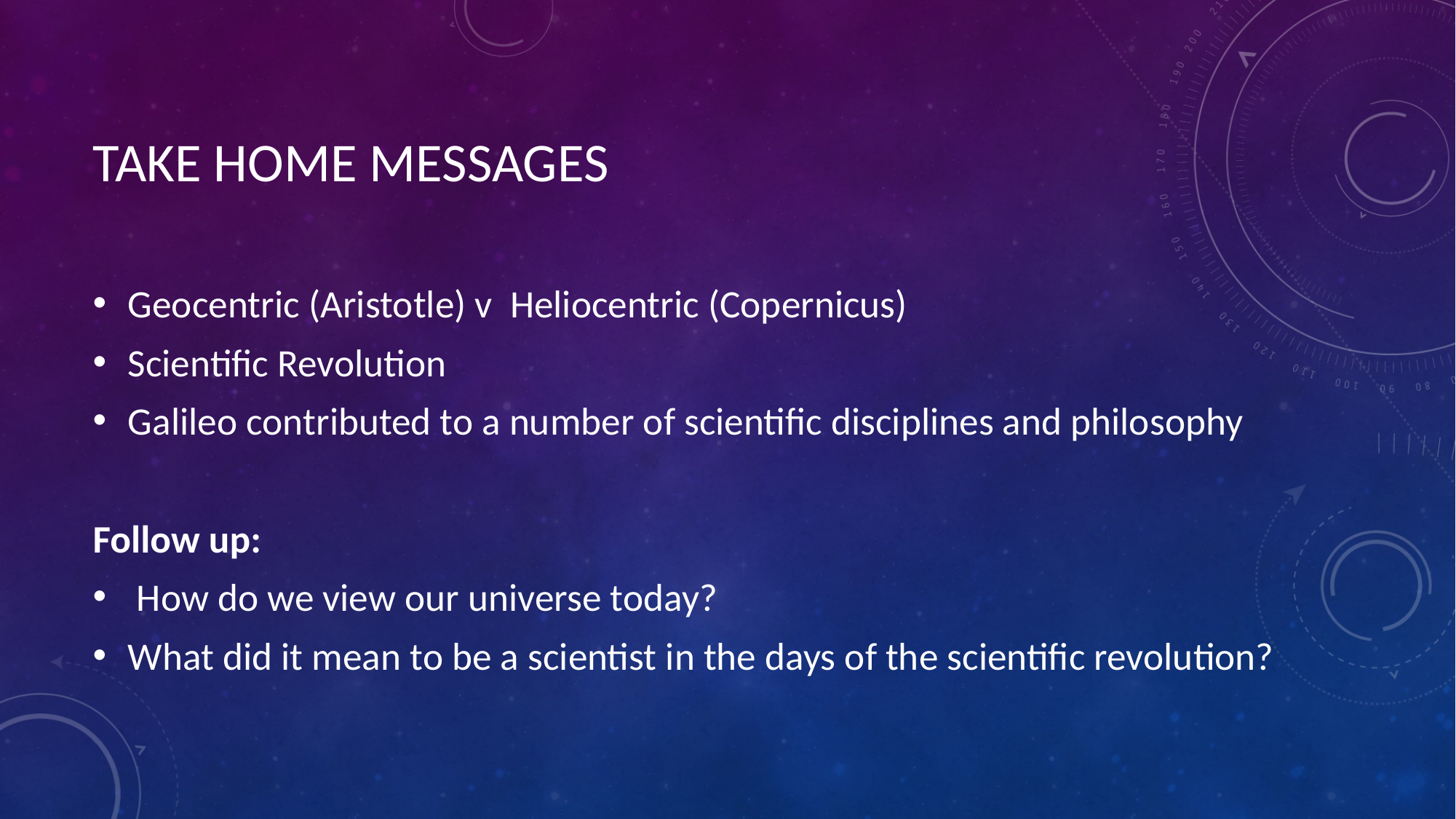

# Take home messages
Geocentric (Aristotle) v  Heliocentric (Copernicus)
Scientific Revolution
Galileo contributed to a number of scientific disciplines and philosophy

Follow up:
 How do we view our universe today?
What did it mean to be a scientist in the days of the scientific revolution?